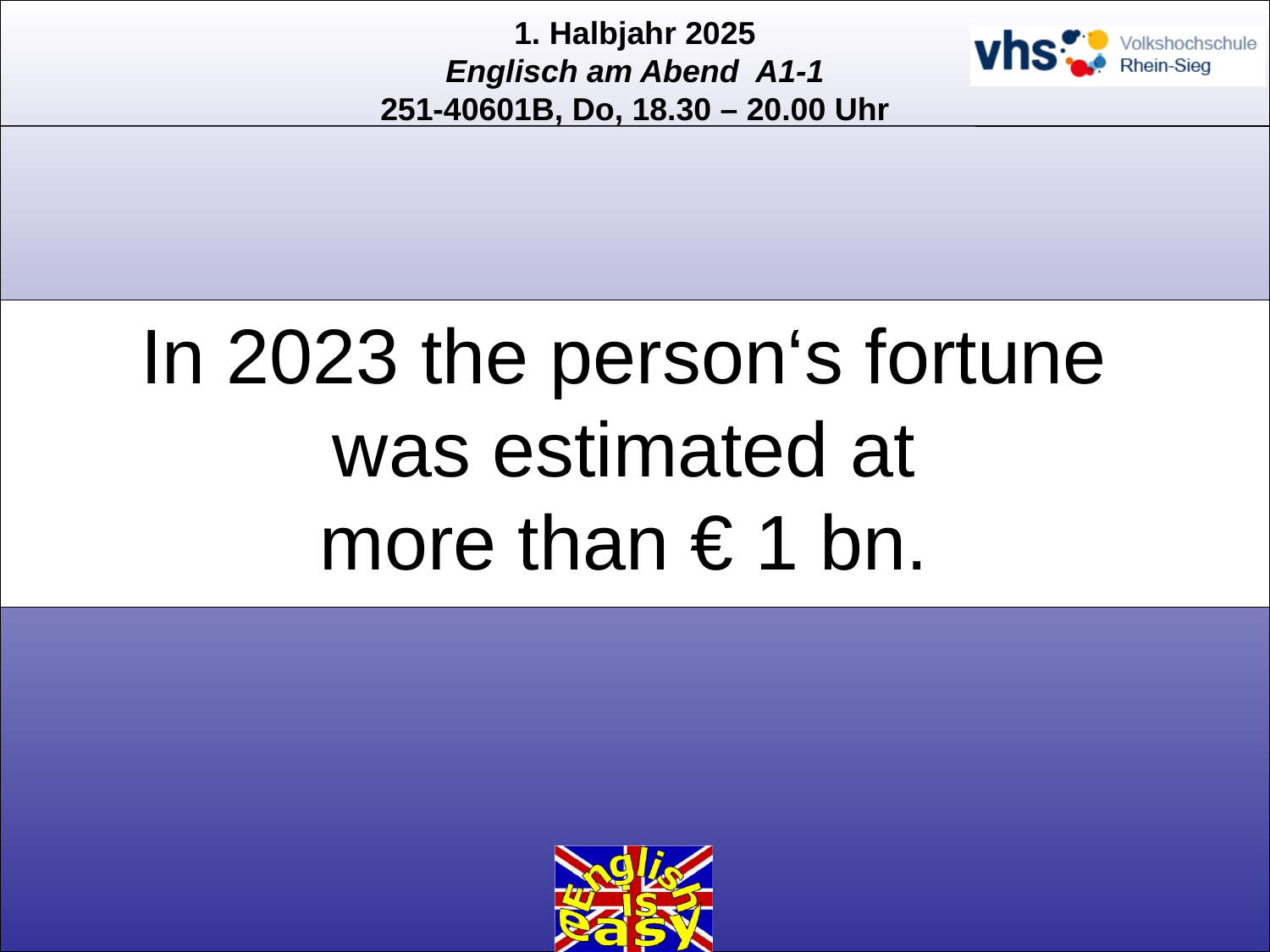

In 2023 the person‘s fortune
was estimated at
more than € 1 bn.